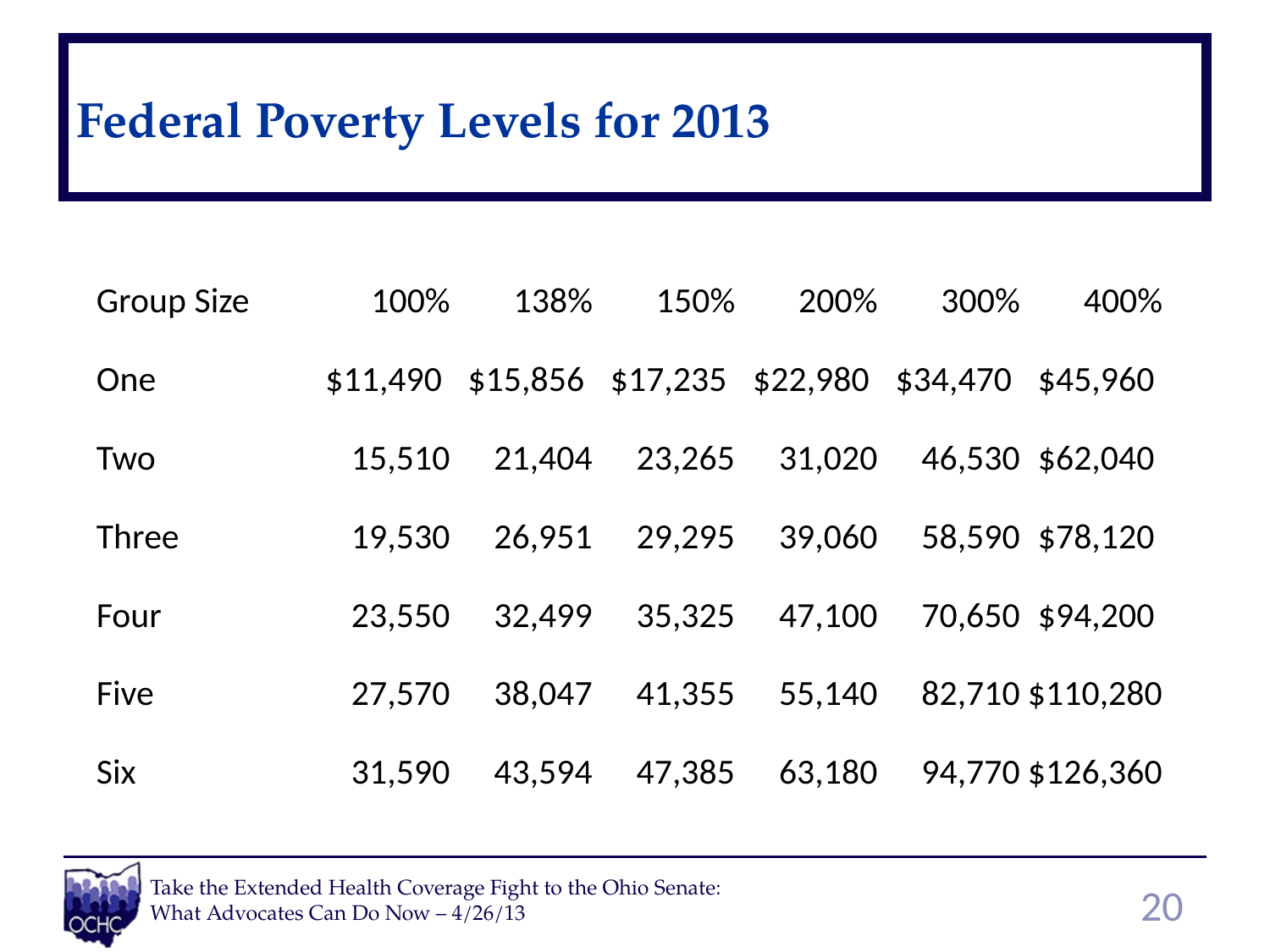

# Federal Poverty Levels for 2013
| Group Size | 100% | 138% | 150% | 200% | 300% | 400% |
| --- | --- | --- | --- | --- | --- | --- |
| One | $11,490 | $15,856 | $17,235 | $22,980 | $34,470 | $45,960 |
| Two | 15,510 | 21,404 | 23,265 | 31,020 | 46,530 | $62,040 |
| Three | 19,530 | 26,951 | 29,295 | 39,060 | 58,590 | $78,120 |
| Four | 23,550 | 32,499 | 35,325 | 47,100 | 70,650 | $94,200 |
| Five | 27,570 | 38,047 | 41,355 | 55,140 | 82,710 | $110,280 |
| Six | 31,590 | 43,594 | 47,385 | 63,180 | 94,770 | $126,360 |
20